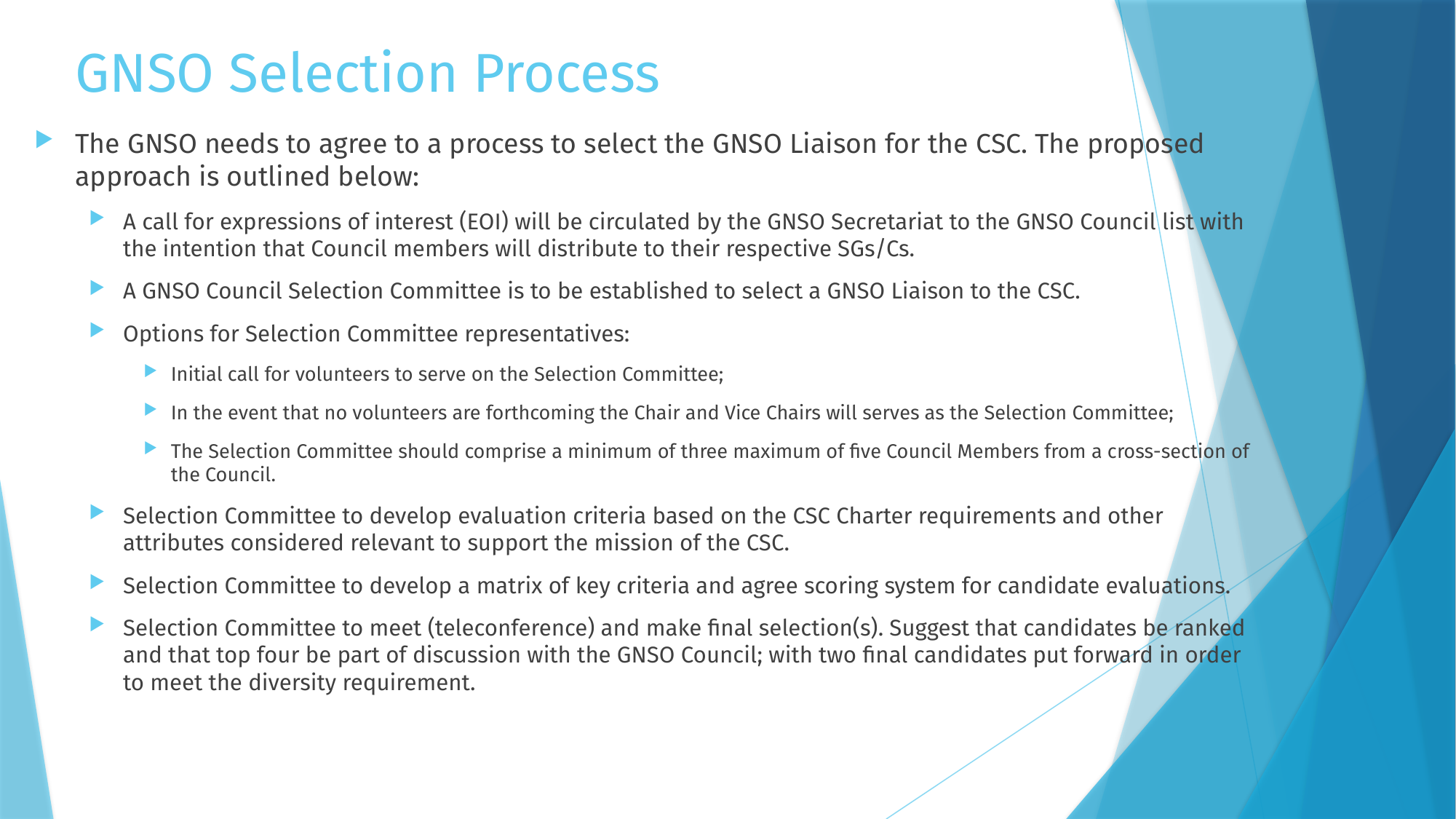

# GNSO Selection Process
The GNSO needs to agree to a process to select the GNSO Liaison for the CSC. The proposed approach is outlined below:
A call for expressions of interest (EOI) will be circulated by the GNSO Secretariat to the GNSO Council list with the intention that Council members will distribute to their respective SGs/Cs.
A GNSO Council Selection Committee is to be established to select a GNSO Liaison to the CSC.
Options for Selection Committee representatives:
Initial call for volunteers to serve on the Selection Committee;
In the event that no volunteers are forthcoming the Chair and Vice Chairs will serves as the Selection Committee;
The Selection Committee should comprise a minimum of three maximum of five Council Members from a cross-section of the Council.
Selection Committee to develop evaluation criteria based on the CSC Charter requirements and other attributes considered relevant to support the mission of the CSC.
Selection Committee to develop a matrix of key criteria and agree scoring system for candidate evaluations.
Selection Committee to meet (teleconference) and make final selection(s). Suggest that candidates be ranked and that top four be part of discussion with the GNSO Council; with two final candidates put forward in order to meet the diversity requirement.